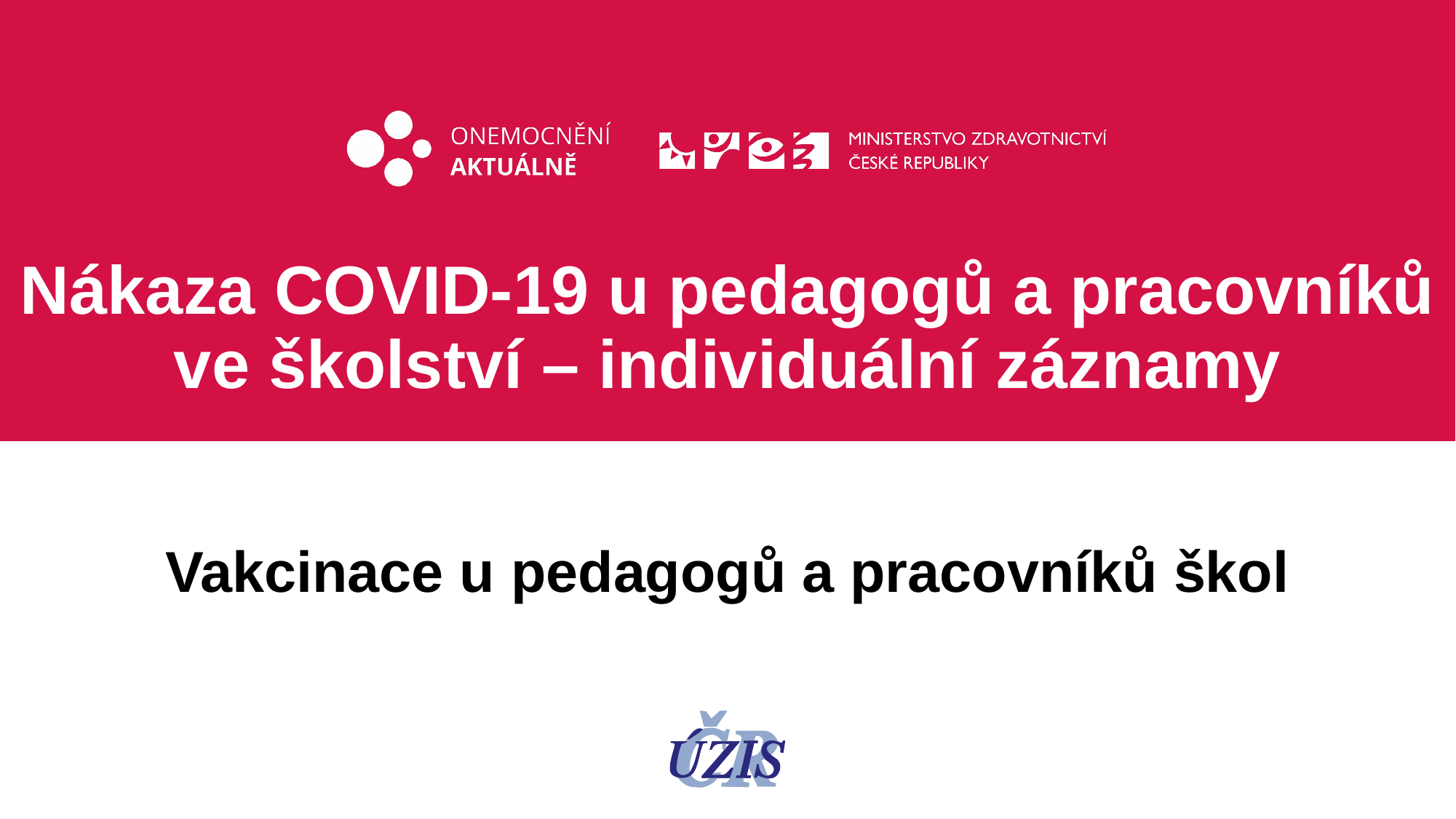

# Nákaza COVID-19 u pedagogů a pracovníků ve školství – individuální záznamy
Vakcinace u pedagogů a pracovníků škol